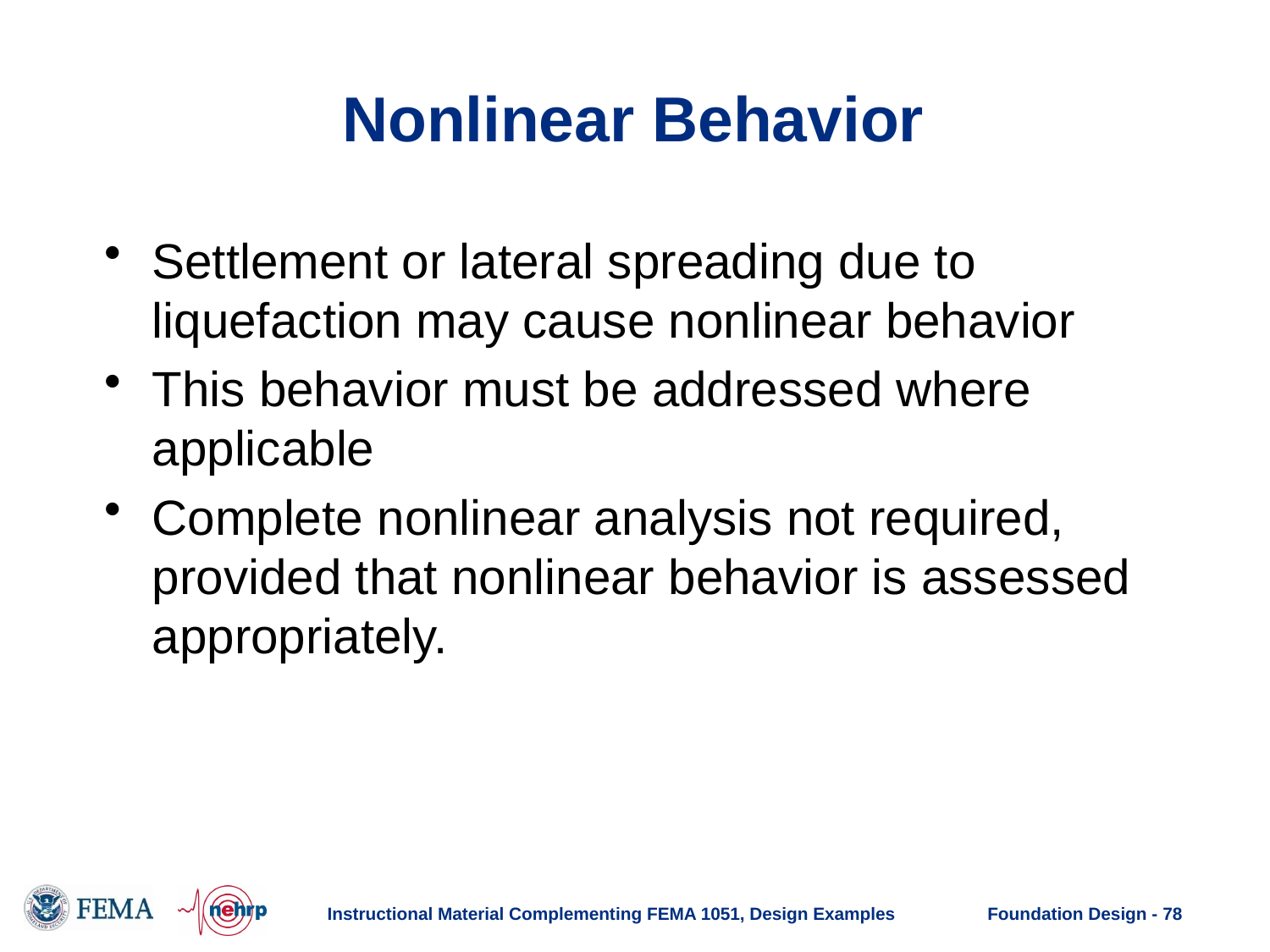

# Nonlinear Behavior
Settlement or lateral spreading due to liquefaction may cause nonlinear behavior
This behavior must be addressed where applicable
Complete nonlinear analysis not required, provided that nonlinear behavior is assessed appropriately.
Instructional Material Complementing FEMA 1051, Design Examples
Foundation Design - 78